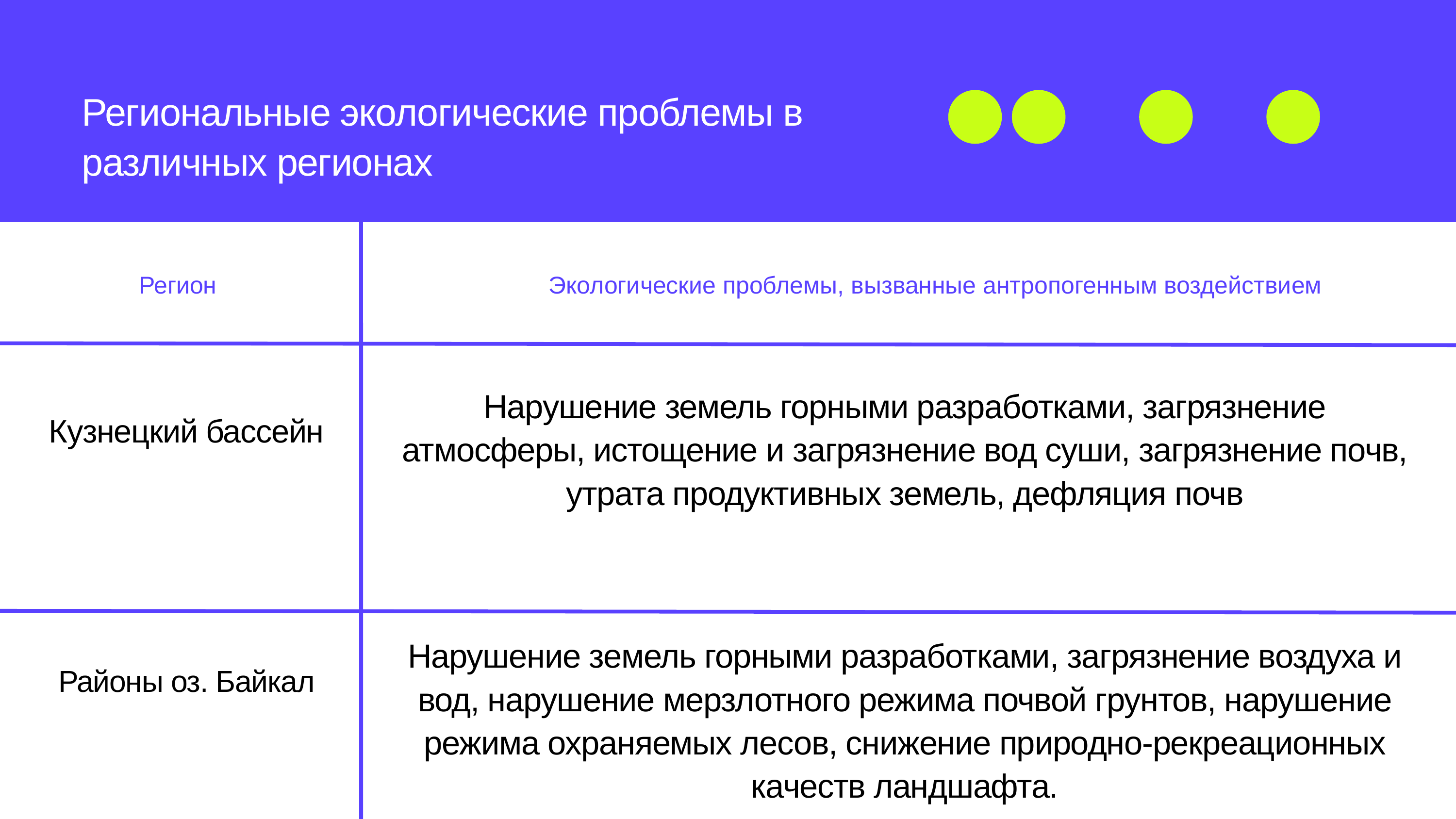

Региональные экологические проблемы в различных регионах

Регион
Экологические проблемы, вызванные антропогенным воздействием

Нарушение земель горными разработками, загрязнение атмосферы, истощение и загрязнение вод суши, загрязнение почв, утрата продуктивных земель, дефляция почв
Кузнецкий бассейн

Нарушение земель горными разработками, загрязнение воздуха и вод, нарушение мерзлотного режима почвой грунтов, нарушение режима охраняемых лесов, снижение природно-рекреационных качеств ландшафта.
Районы оз. Байкал